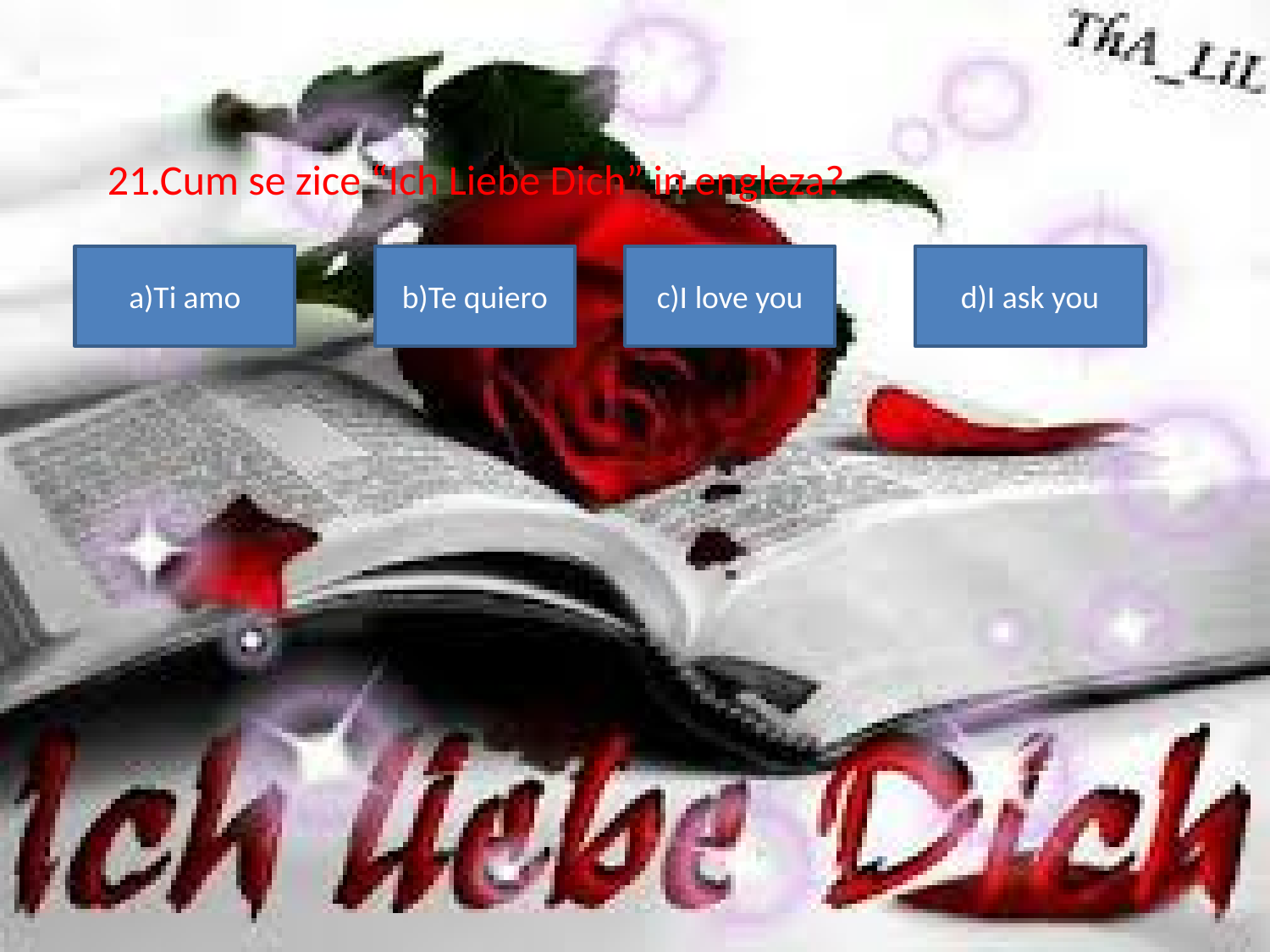

21.Cum se zice “Ich Liebe Dich” in engleza?
a)Ti amo
b)Te quiero
c)I love you
d)I ask you